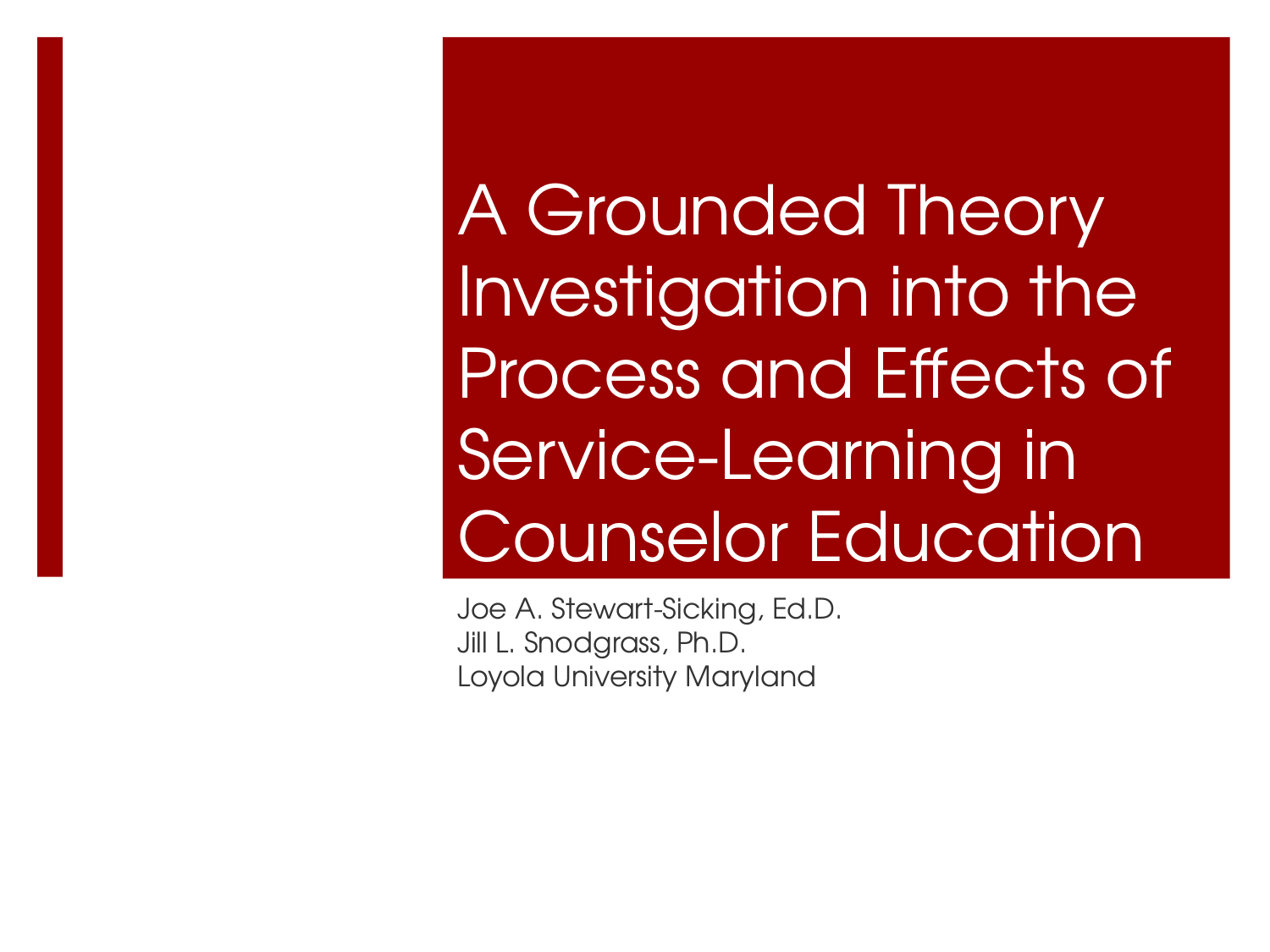

# A Grounded Theory Investigation into the Process and Effects of Service-Learning in Counselor Education
Joe A. Stewart-Sicking, Ed.D.
Jill L. Snodgrass, Ph.D.
Loyola University Maryland